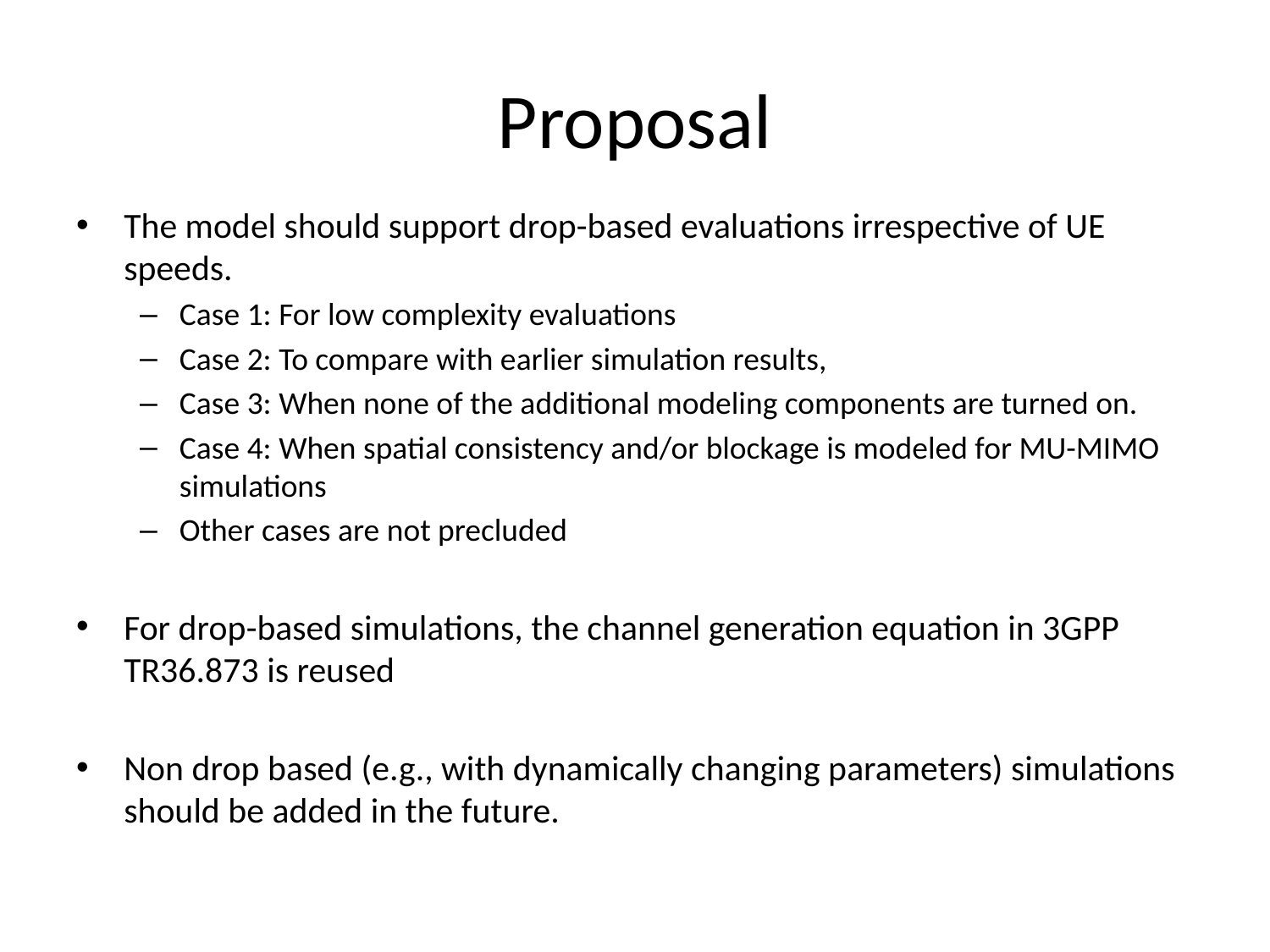

# Proposal
The model should support drop-based evaluations irrespective of UE speeds.
Case 1: For low complexity evaluations
Case 2: To compare with earlier simulation results,
Case 3: When none of the additional modeling components are turned on.
Case 4: When spatial consistency and/or blockage is modeled for MU-MIMO simulations
Other cases are not precluded

For drop-based simulations, the channel generation equation in 3GPP TR36.873 is reused

Non drop based (e.g., with dynamically changing parameters) simulations should be added in the future.